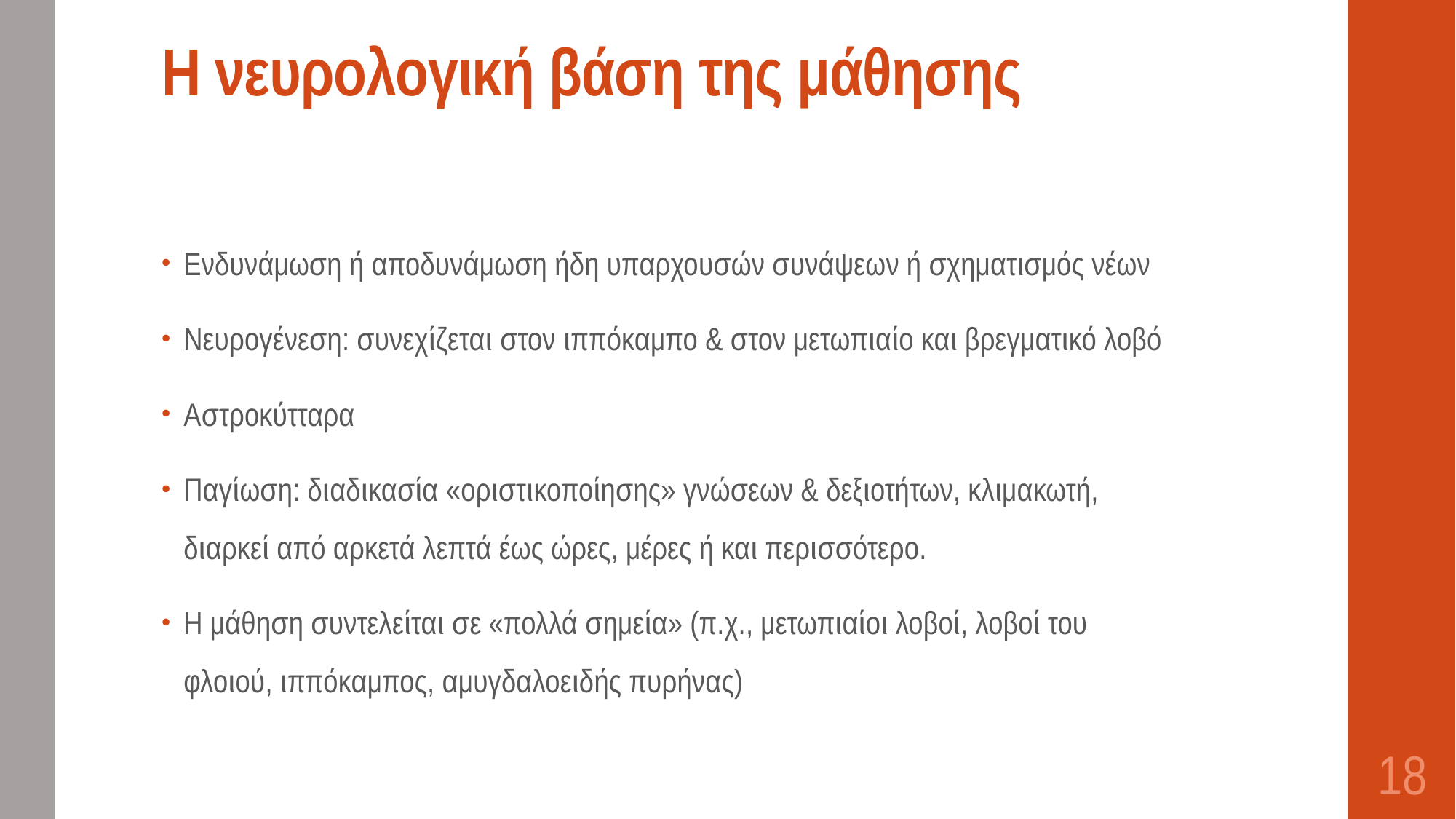

# Η νευρολογική βάση της μάθησης
Ενδυνάμωση ή αποδυνάμωση ήδη υπαρχουσών συνάψεων ή σχηματισμός νέων
Νευρογένεση: συνεχίζεται στον ιππόκαμπο & στον μετωπιαίο και βρεγματικό λοβό
Αστροκύτταρα
Παγίωση: διαδικασία «οριστικοποίησης» γνώσεων & δεξιοτήτων, κλιμακωτή, διαρκεί από αρκετά λεπτά έως ώρες, μέρες ή και περισσότερο.
Η μάθηση συντελείται σε «πολλά σημεία» (π.χ., μετωπιαίοι λοβοί, λοβοί του φλοιού, ιππόκαμπος, αμυγδαλοειδής πυρήνας)
18